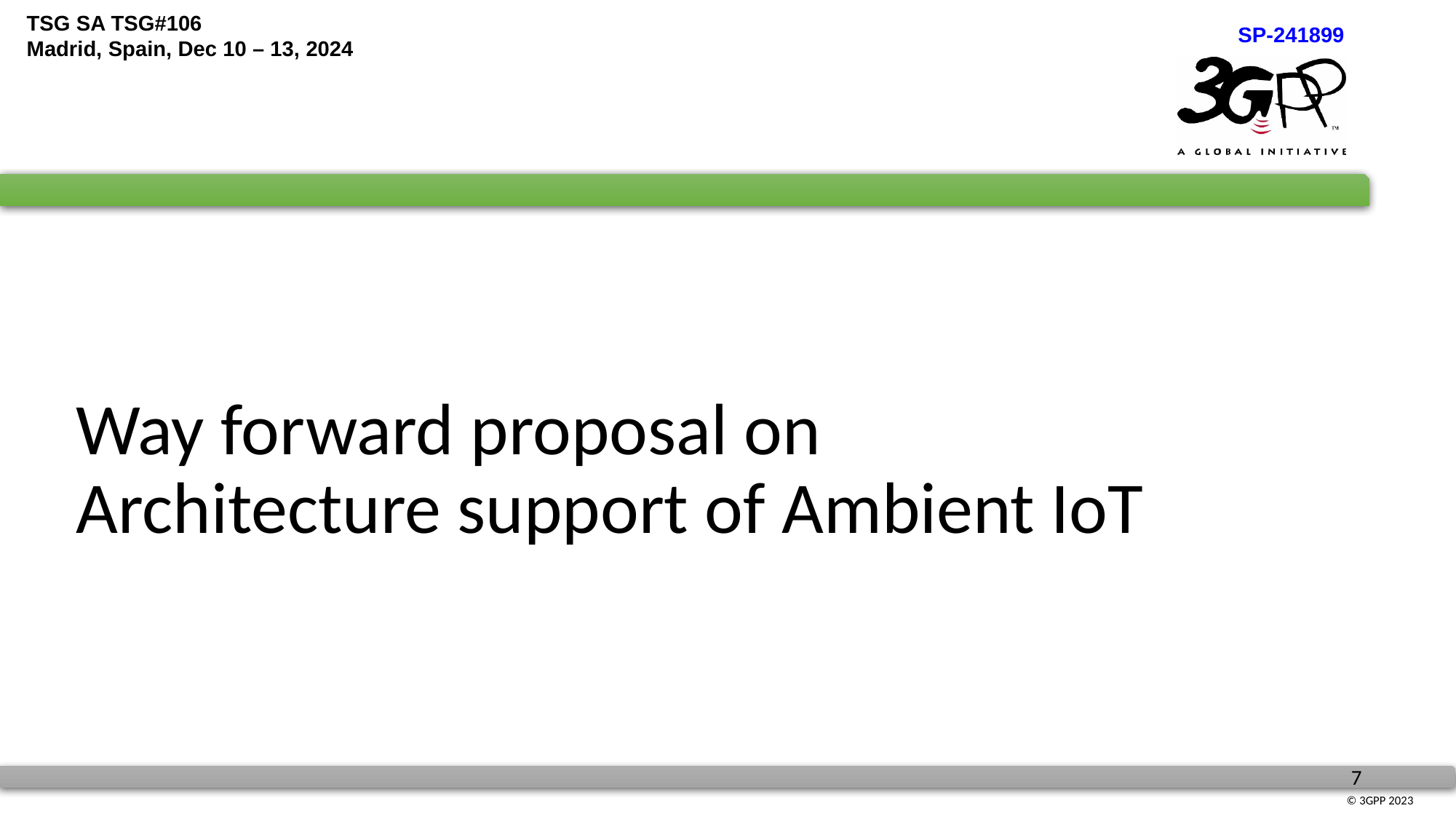

# Way forward proposal on Architecture support of Ambient IoT